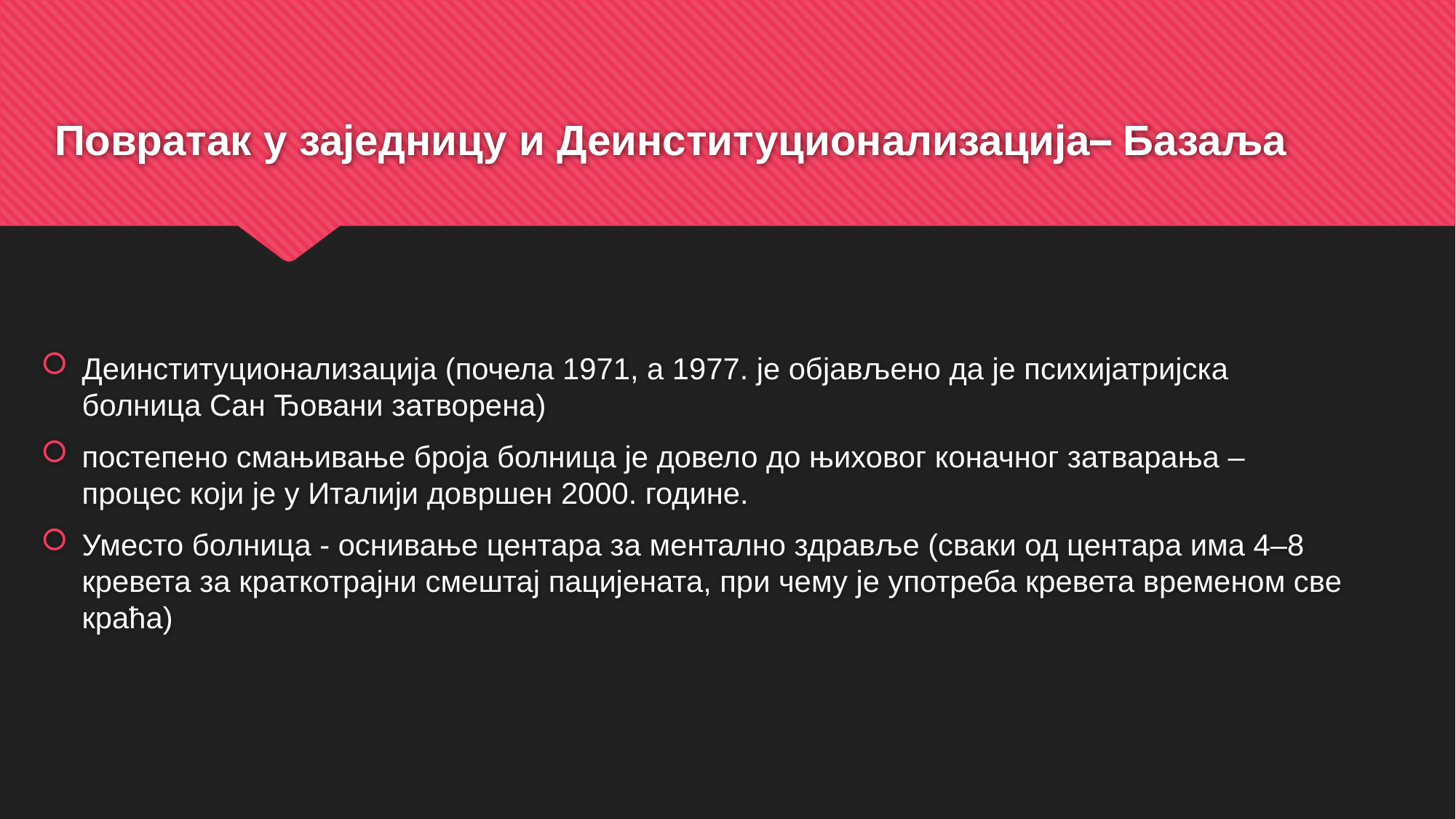

# Повратак у заједницу и Деинституционализација– Базаља
Деинституционализација (почела 1971, а 1977. је објављено да је психијатријска болница Сан Ђовани затворена)
постепено смањивање броја болница је довело до њиховог коначног затварања – процес који је у Италији довршен 2000. године.
Уместо болница - оснивање центара за ментално здравље (сваки од центара има 4–8 кревета за краткотрајни смештај пацијената, при чему је употреба кревета временом све краћа)